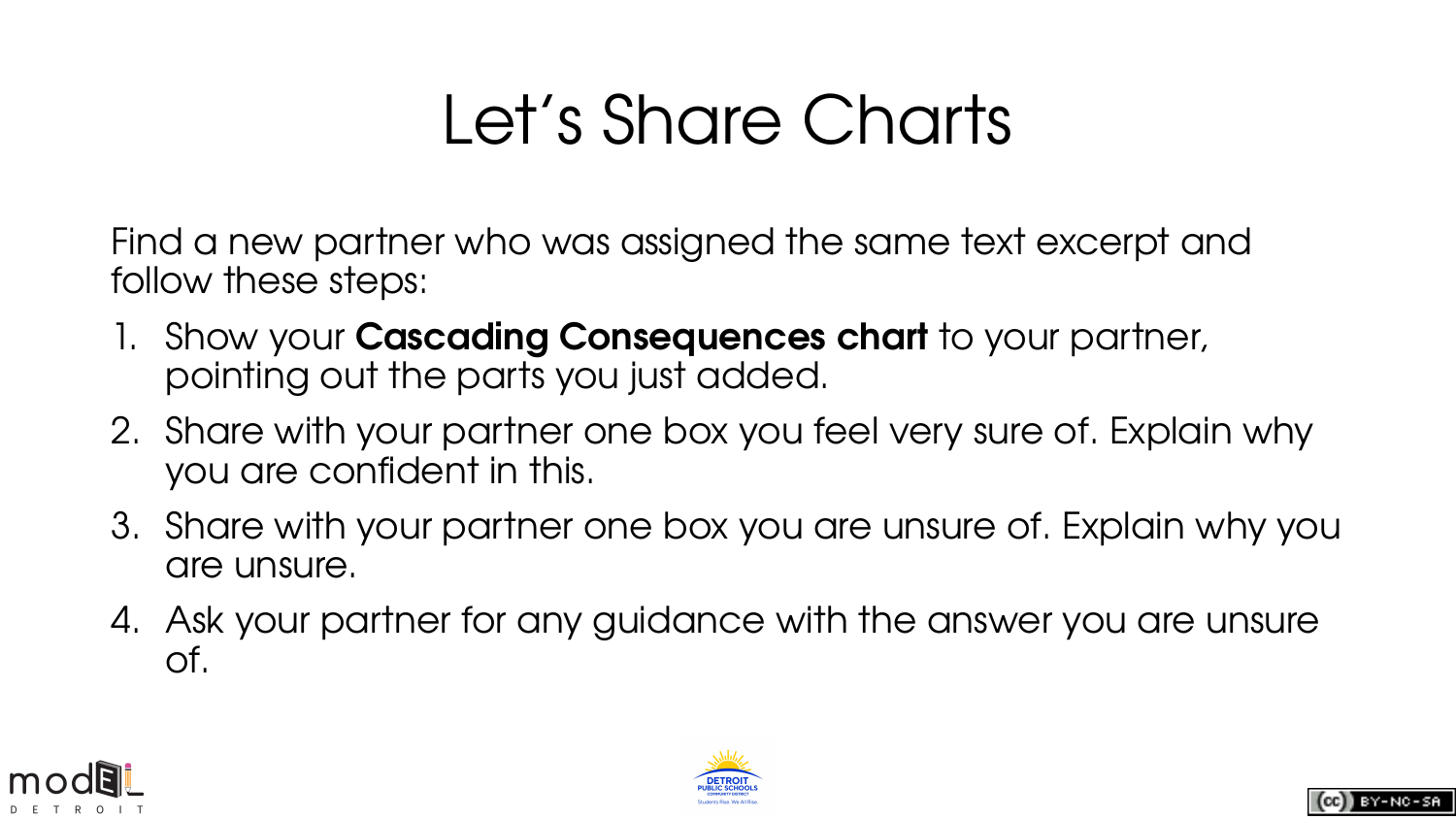

# Let’s Share Charts
Find a new partner who was assigned the same text excerpt and follow these steps:
Show your Cascading Consequences chart to your partner, pointing out the parts you just added.
Share with your partner one box you feel very sure of. Explain why you are confident in this.
Share with your partner one box you are unsure of. Explain why you are unsure.
Ask your partner for any guidance with the answer you are unsure of.